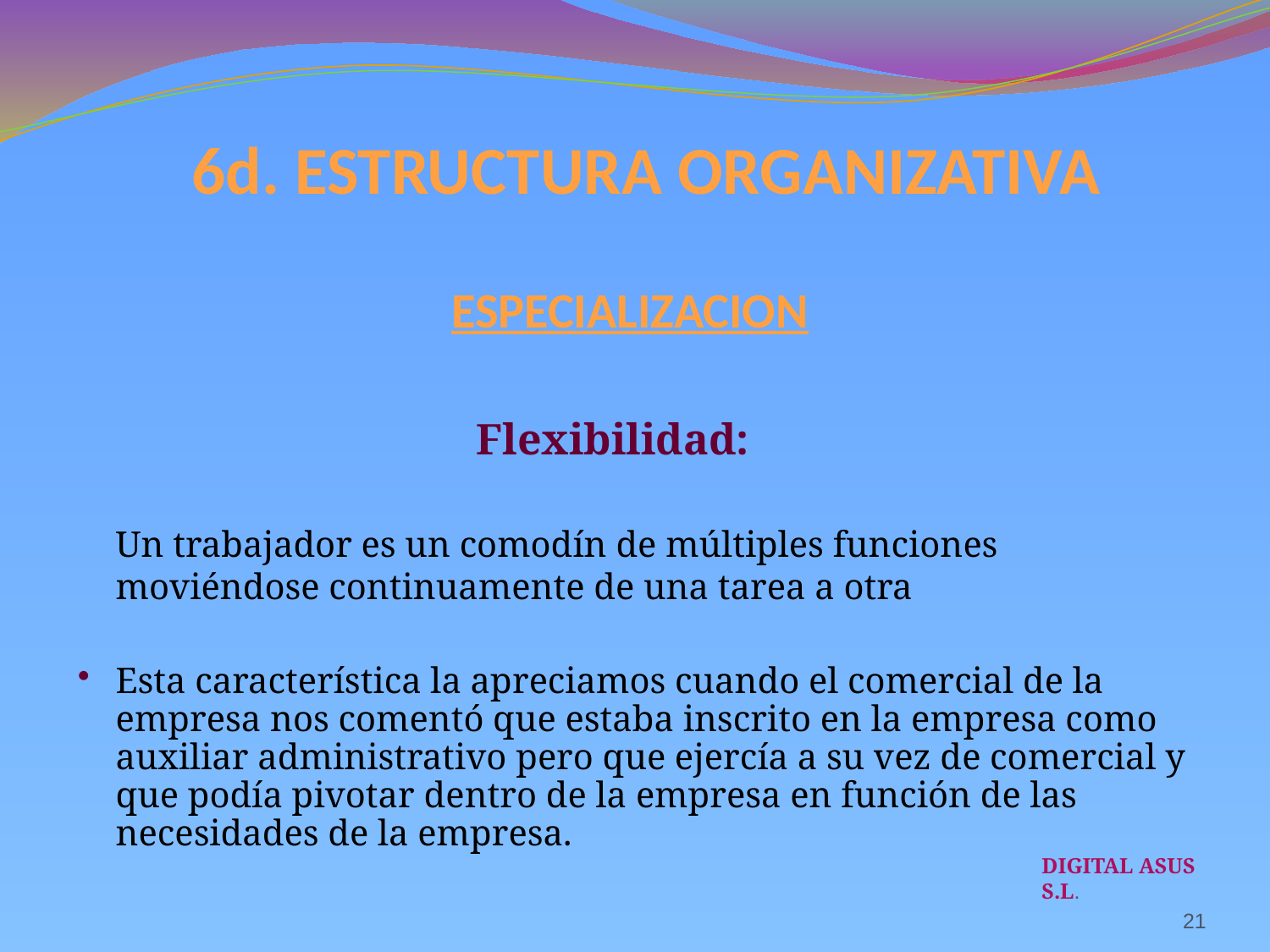

6d. ESTRUCTURA ORGANIZATIVA
ESPECIALIZACION
Flexibilidad:
	Un trabajador es un comodín de múltiples funciones moviéndose continuamente de una tarea a otra

Esta característica la apreciamos cuando el comercial de la empresa nos comentó que estaba inscrito en la empresa como auxiliar administrativo pero que ejercía a su vez de comercial y que podía pivotar dentro de la empresa en función de las necesidades de la empresa.

DIGITAL ASUS S.L.
21